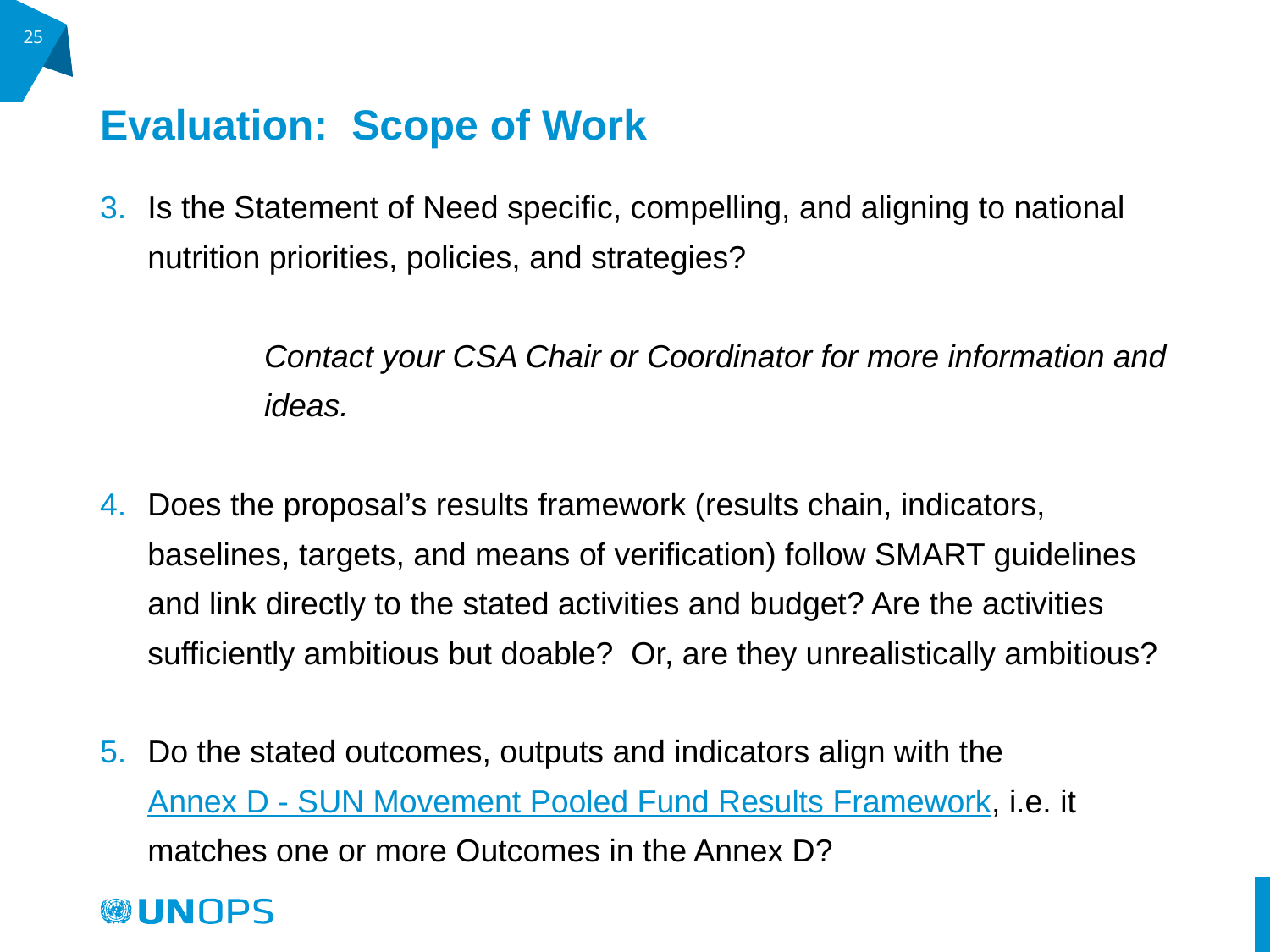

25
# Evaluation:  Scope of Work
Is the Statement of Need specific, compelling, and aligning to national nutrition priorities, policies, and strategies?

	Contact your CSA Chair or Coordinator for more information and 	ideas.

Does the proposal’s results framework (results chain, indicators, baselines, targets, and means of verification) follow SMART guidelines and link directly to the stated activities and budget? Are the activities sufficiently ambitious but doable?  Or, are they unrealistically ambitious?

Do the stated outcomes, outputs and indicators align with the Annex D - SUN Movement Pooled Fund Results Framework, i.e. it matches one or more Outcomes in the Annex D?